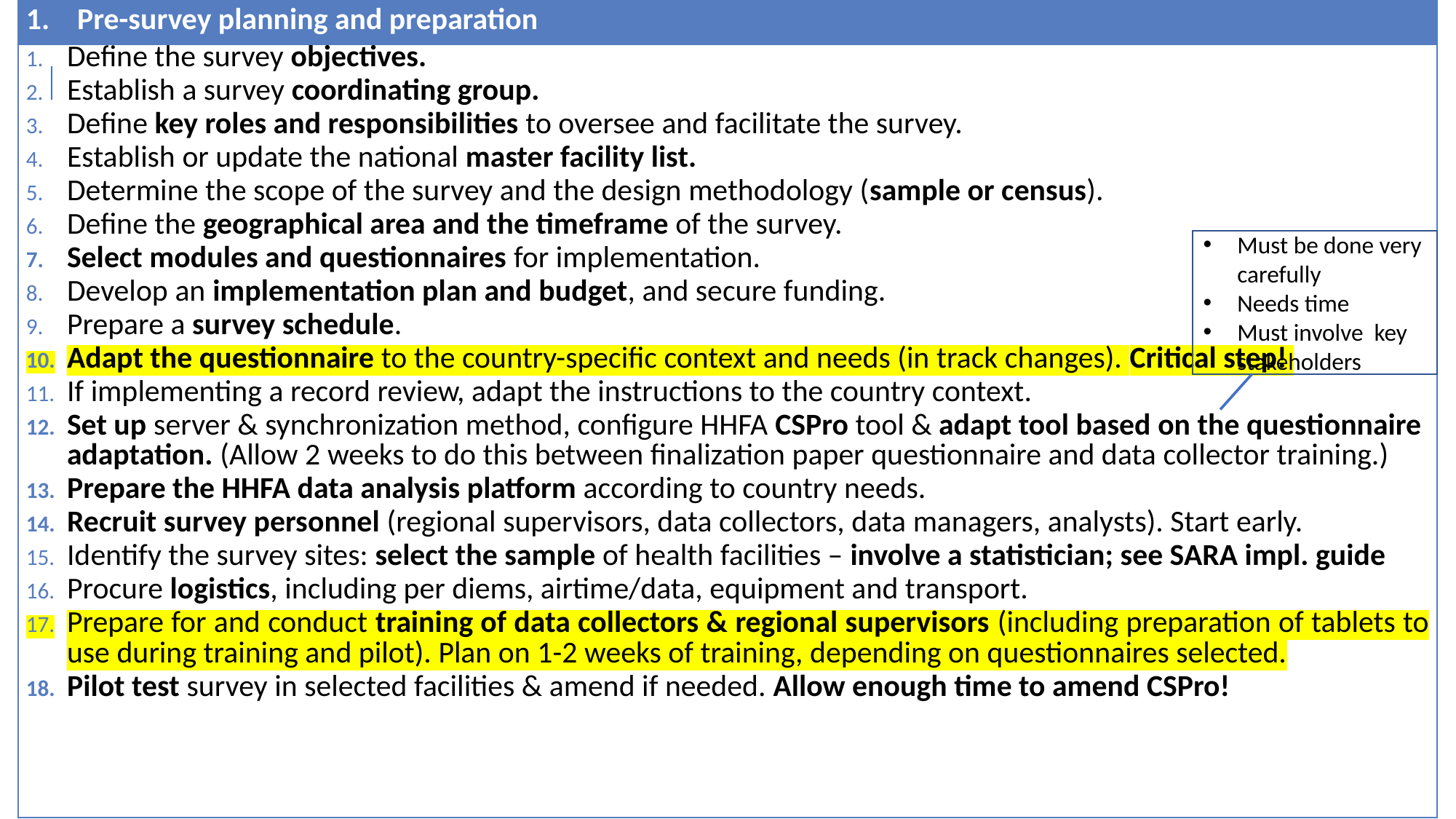

| 1. Pre-survey planning and preparation |
| --- |
| Define the survey objectives. Establish a survey coordinating group. Define key roles and responsibilities to oversee and facilitate the survey. Establish or update the national master facility list. Determine the scope of the survey and the design methodology (sample or census). Define the geographical area and the timeframe of the survey. Select modules and questionnaires for implementation. Develop an implementation plan and budget, and secure funding. Prepare a survey schedule. Adapt the questionnaire to the country-specific context and needs (in track changes). Critical step! If implementing a record review, adapt the instructions to the country context. Set up server & synchronization method, configure HHFA CSPro tool & adapt tool based on the questionnaire adaptation. (Allow 2 weeks to do this between finalization paper questionnaire and data collector training.) Prepare the HHFA data analysis platform according to country needs. Recruit survey personnel (regional supervisors, data collectors, data managers, analysts). Start early. Identify the survey sites: select the sample of health facilities – involve a statistician; see SARA impl. guide Procure logistics, including per diems, airtime/data, equipment and transport. Prepare for and conduct training of data collectors & regional supervisors (including preparation of tablets to use during training and pilot). Plan on 1-2 weeks of training, depending on questionnaires selected. Pilot test survey in selected facilities & amend if needed. Allow enough time to amend CSPro! |
Must be done very carefully
Needs time
Must involve  key stakeholders